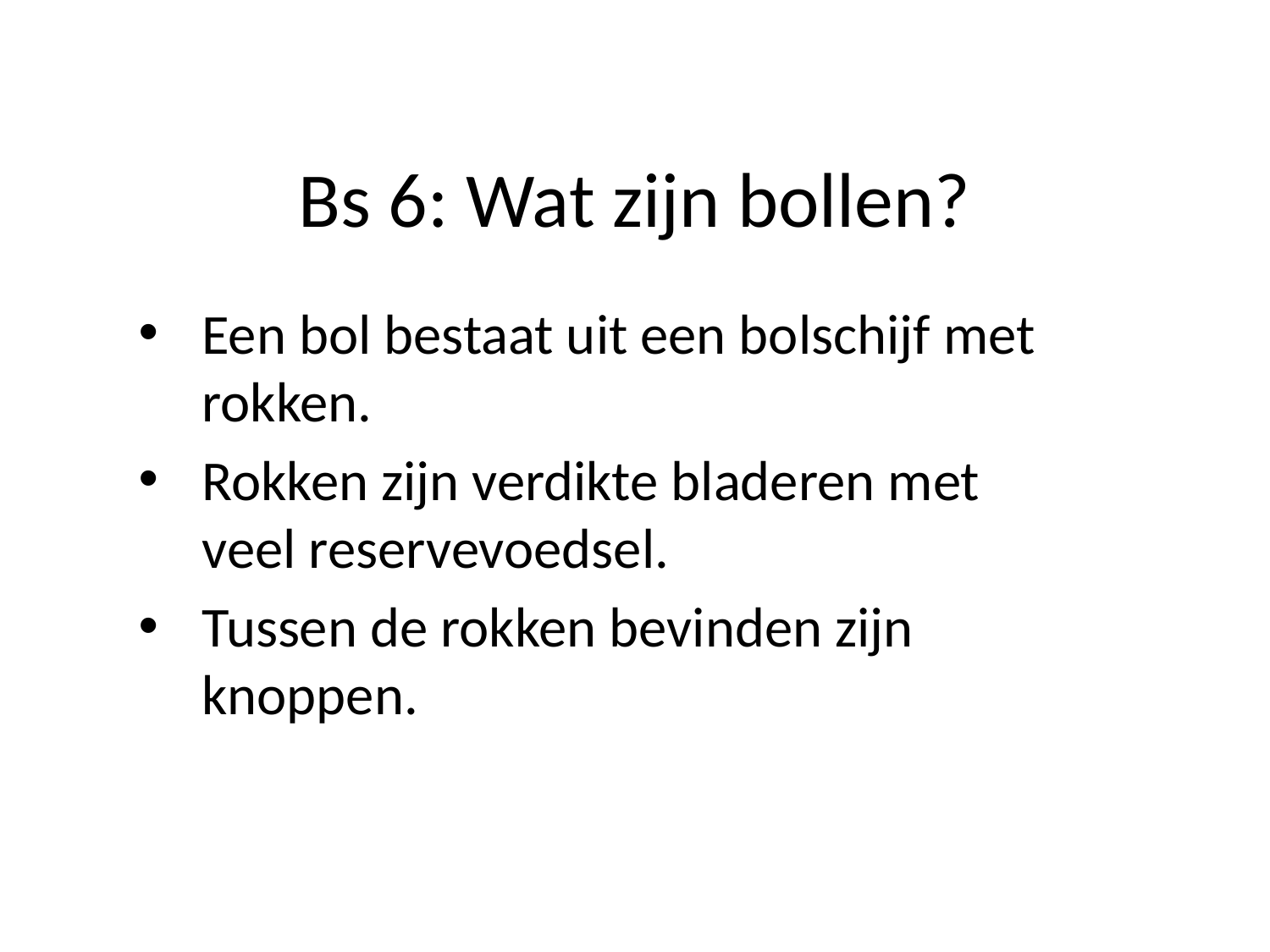

# Bs 6: Wat zijn bollen?
Een bol bestaat uit een bolschijf met rokken.
Rokken zijn verdikte bladeren met veel reservevoedsel.
Tussen de rokken bevinden zijn knoppen.